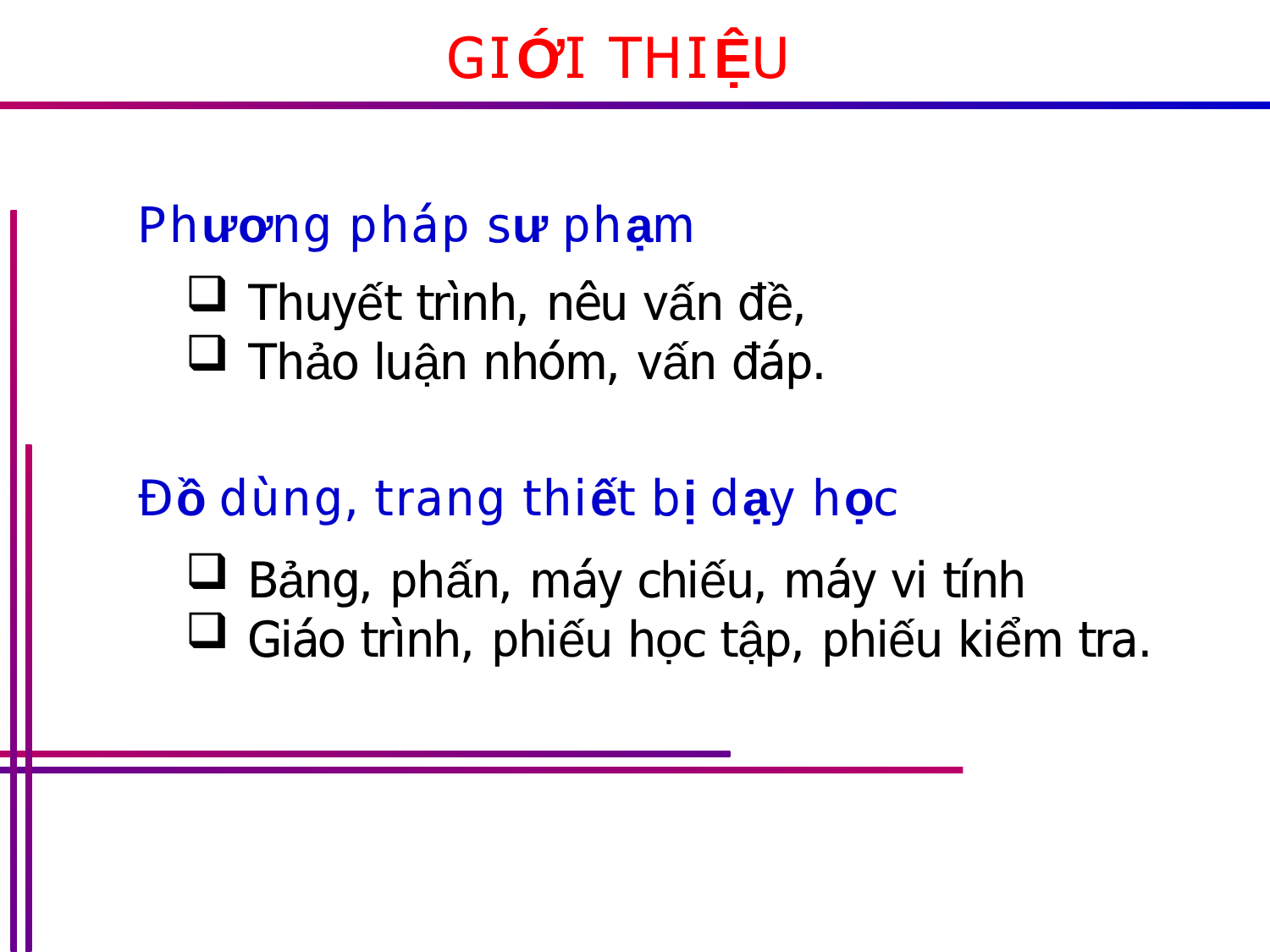

GIỚI THIỆU

Phương pháp sư phạm
Thuyết trình, nêu vấn đề,
Thảo luận nhóm, vấn đáp.
Đồ dùng, trang thiết bị dạy học
Bảng, phấn, máy chiếu, máy vi tính
Giáo trình, phiếu học tập, phiếu kiểm tra.